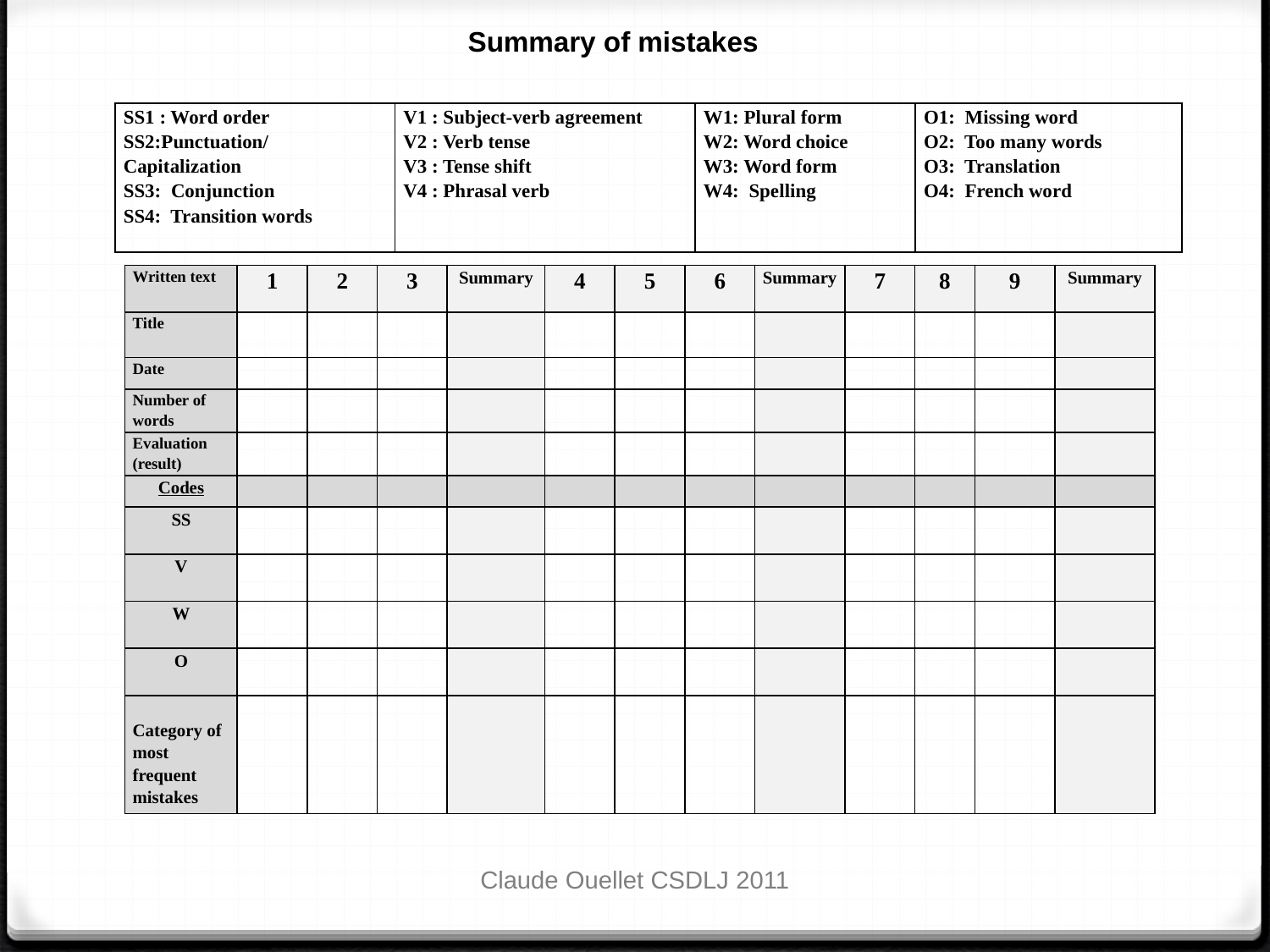

Summary of mistakes

| SS1 : Word order SS2:Punctuation/Capitalization SS3: Conjunction SS4: Transition words | V1 : Subject-verb agreement V2 : Verb tense V3 : Tense shift V4 : Phrasal verb | W1: Plural form W2: Word choice W3: Word form W4: Spelling | O1: Missing word O2: Too many words O3: Translation O4: French word |
| --- | --- | --- | --- |
| Written text | 1 | 2 | 3 | Summary | 4 | 5 | 6 | Summary | 7 | 8 | 9 | Summary |
| --- | --- | --- | --- | --- | --- | --- | --- | --- | --- | --- | --- | --- |
| Title |  |  |  |  |  |  |  |  |  |  |  |  |
| Date |  |  |  |  |  |  |  |  |  |  |  |  |
| Number of words |  |  |  |  |  |  |  |  |  |  |  |  |
| Evaluation (result) |  |  |  |  |  |  |  |  |  |  |  |  |
| Codes |  |  |  |  |  |  |  |  |  |  |  |  |
| SS |  |  |  |  |  |  |  |  |  |  |  |  |
| V |  |  |  |  |  |  |  |  |  |  |  |  |
| W |  |  |  |  |  |  |  |  |  |  |  |  |
| O |  |  |  |  |  |  |  |  |  |  |  |  |
| Category of most frequent mistakes |  |  |  |  |  |  |  |  |  |  |  |  |
Claude Ouellet CSDLJ 2011